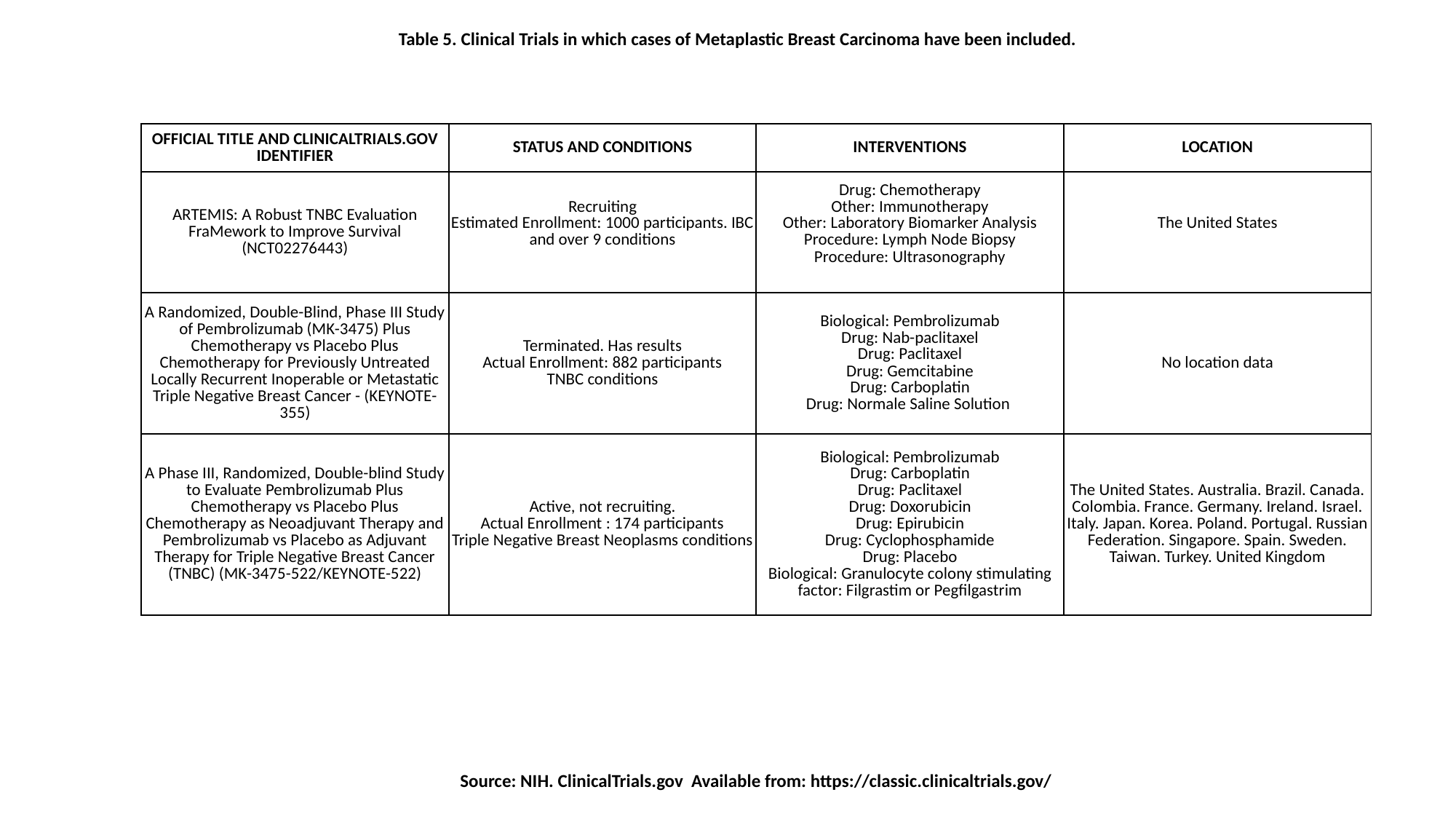

Table 5. Clinical Trials in which cases of Metaplastic Breast Carcinoma have been included.
| OFFICIAL TITLE AND CLINICALTRIALS.GOV IDENTIFIER | STATUS AND CONDITIONS | INTERVENTIONS | LOCATION |
| --- | --- | --- | --- |
| ARTEMIS: A Robust TNBC Evaluation FraMework to Improve Survival (NCT02276443) | Recruiting Estimated Enrollment: 1000 participants. IBC and over 9 conditions | Drug: Chemotherapy Other: Immunotherapy Other: Laboratory Biomarker Analysis Procedure: Lymph Node Biopsy Procedure: Ultrasonography | The United States |
| A Randomized, Double-Blind, Phase III Study of Pembrolizumab (MK-3475) Plus Chemotherapy vs Placebo Plus Chemotherapy for Previously Untreated Locally Recurrent Inoperable or Metastatic Triple Negative Breast Cancer - (KEYNOTE-355) | Terminated. Has results Actual Enrollment: 882 participants TNBC conditions | Biological: Pembrolizumab Drug: Nab-paclitaxel Drug: Paclitaxel Drug: Gemcitabine Drug: Carboplatin Drug: Normale Saline Solution | No location data |
| A Phase III, Randomized, Double-blind Study to Evaluate Pembrolizumab Plus Chemotherapy vs Placebo Plus Chemotherapy as Neoadjuvant Therapy and Pembrolizumab vs Placebo as Adjuvant Therapy for Triple Negative Breast Cancer (TNBC) (MK-3475-522/KEYNOTE-522) | Active, not recruiting. Actual Enrollment : 174 participants Triple Negative Breast Neoplasms conditions | Biological: Pembrolizumab Drug: Carboplatin Drug: Paclitaxel Drug: Doxorubicin Drug: Epirubicin Drug: Cyclophosphamide Drug: Placebo Biological: Granulocyte colony stimulating factor: Filgrastim or Pegfilgastrim | The United States. Australia. Brazil. Canada. Colombia. France. Germany. Ireland. Israel. Italy. Japan. Korea. Poland. Portugal. Russian Federation. Singapore. Spain. Sweden. Taiwan. Turkey. United Kingdom |
Source: NIH. ClinicalTrials.gov  Available from: https://classic.clinicaltrials.gov/